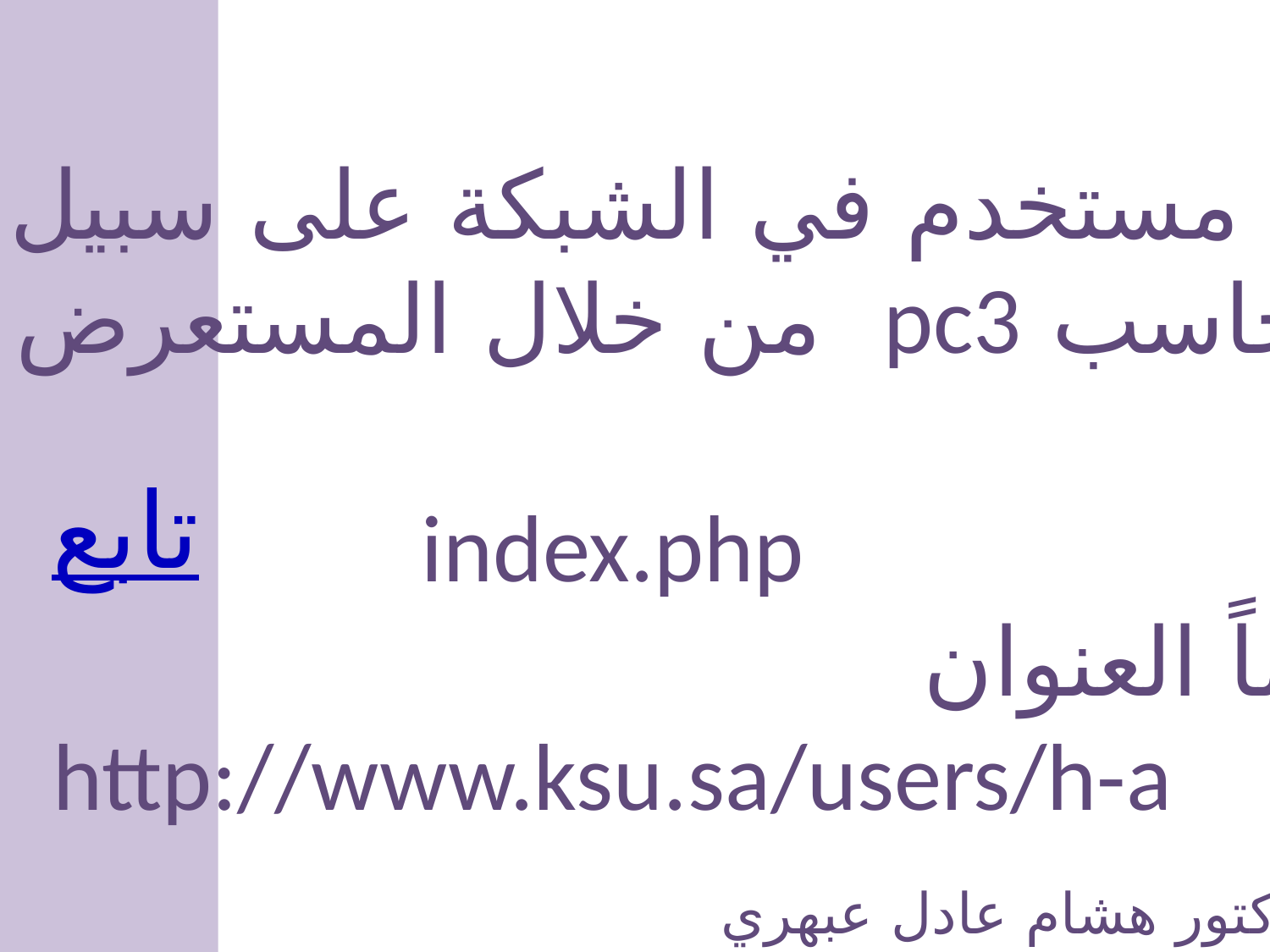

يقوم أي مستخدم في الشبكة على سبيل المثال
 من  الحاسب pc3  من خلال المستعرض باستدعاء
 الملف
 index.php
مستخدماً العنوان
http://www.ksu.sa/users/h-a
تابع
الدكتور هشام عادل عبهري